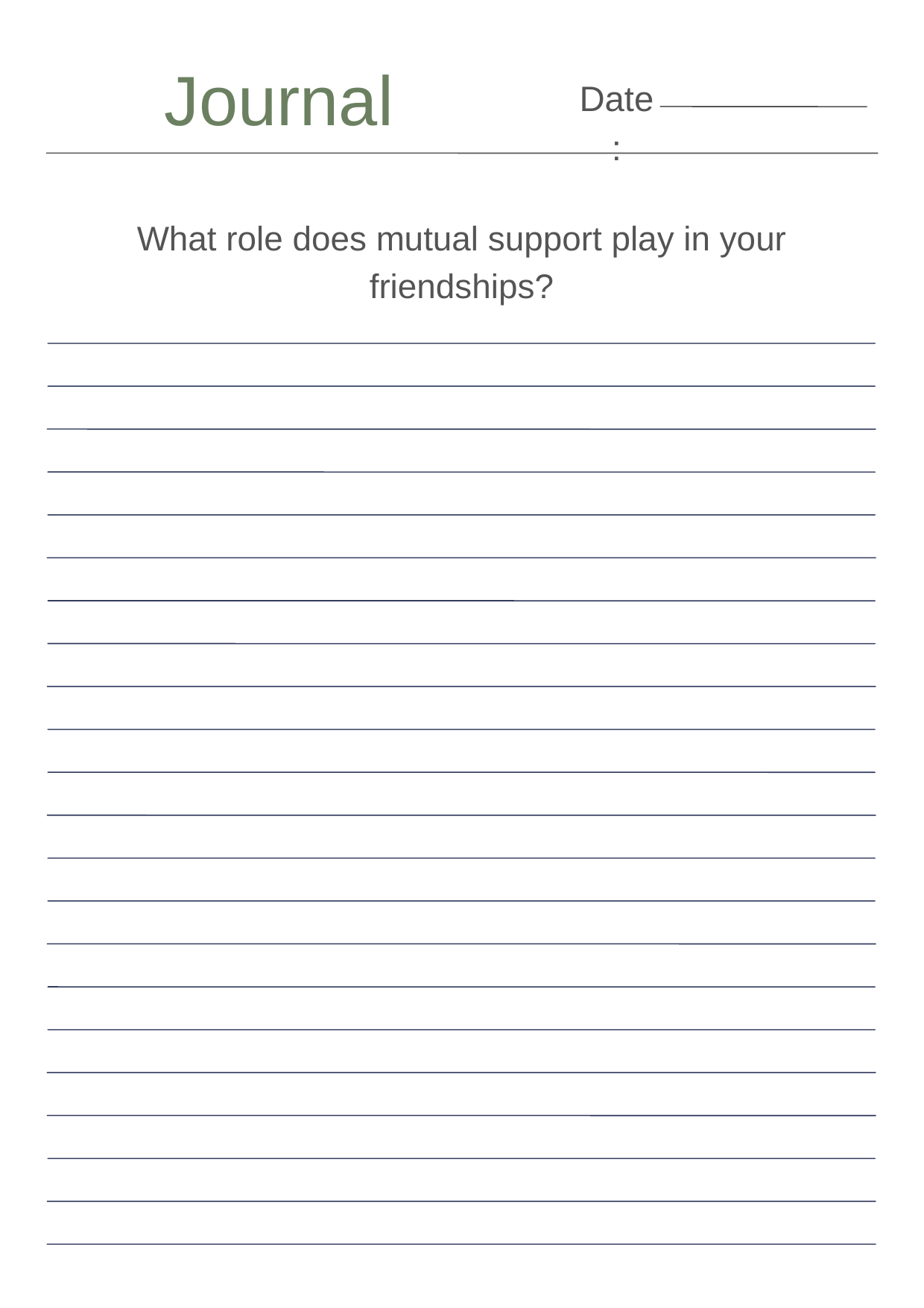

Journal
Date:

What role does mutual support play in your friendships?